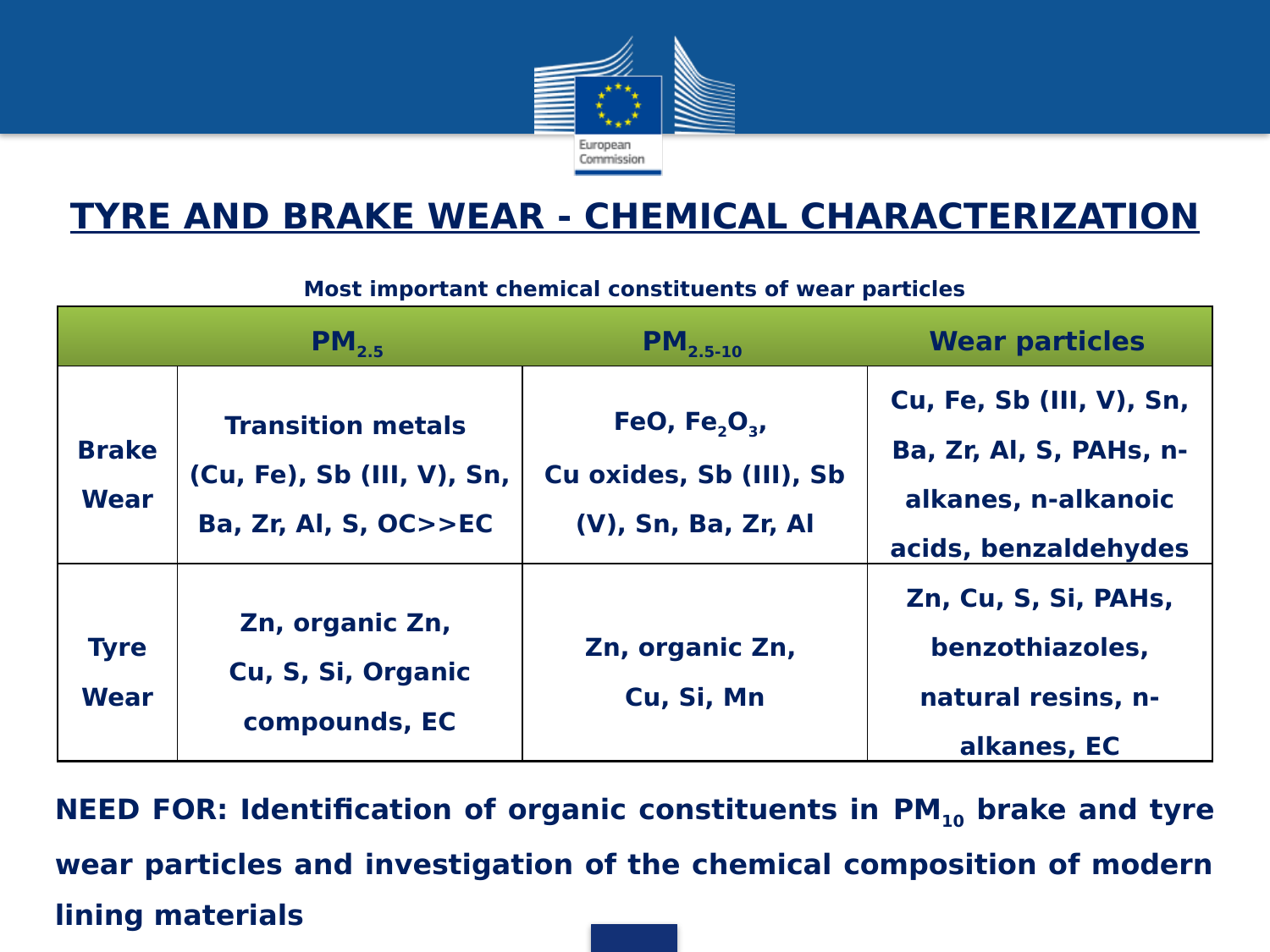

# TYRE AND BRAKE WEAR - CHEMICAL CHARACTERIZATION
Most important chemical constituents of wear particles
|  | PM2.5 | PM2.5-10 | Wear particles |
| --- | --- | --- | --- |
| Brake Wear | Transition metals (Cu, Fe), Sb (III, V), Sn, Ba, Zr, Al, S, OC>>EC | FeO, Fe2O3, Cu oxides, Sb (III), Sb (V), Sn, Ba, Zr, Al | Cu, Fe, Sb (III, V), Sn, Ba, Zr, Al, S, PAHs, n-alkanes, n-alkanoic acids, benzaldehydes |
| Tyre Wear | Zn, organic Zn, Cu, S, Si, Organic compounds, EC | Zn, organic Zn, Cu, Si, Mn | Zn, Cu, S, Si, PAHs, benzothiazoles, natural resins, n-alkanes, EC |
NEED FOR: Identification of organic constituents in PM10 brake and tyre wear particles and investigation of the chemical composition of modern lining materials